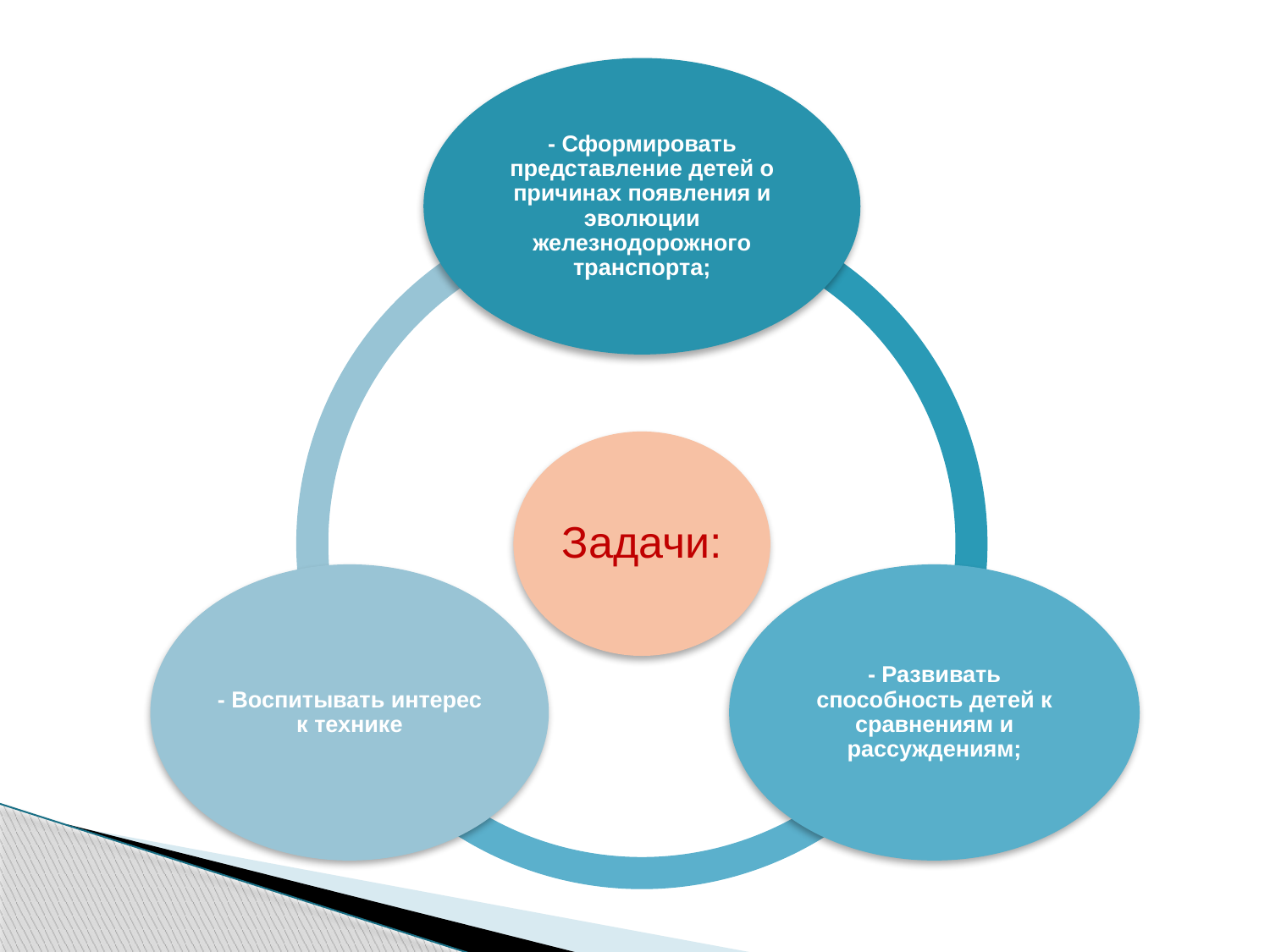

Задачи:
- Сформировать представление детей о причинах появления и эволюции железнодорожного транспорта;
- Развивать способность детей к сравнениям и рассуждениям;
- Воспитывать интерес к технике